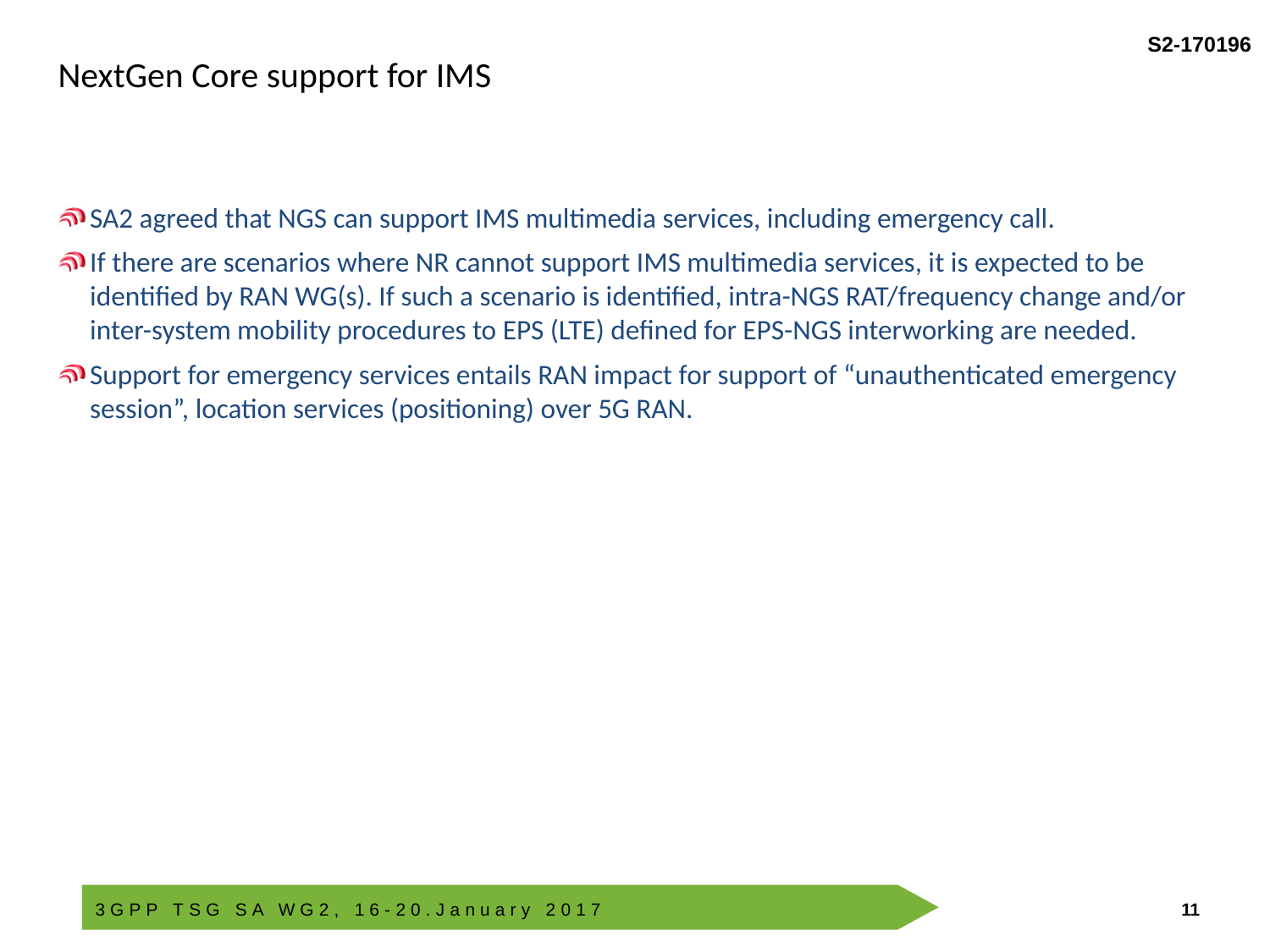

NextGen Core support for IMS
SA2 agreed that NGS can support IMS multimedia services, including emergency call.
If there are scenarios where NR cannot support IMS multimedia services, it is expected to be identified by RAN WG(s). If such a scenario is identified, intra-NGS RAT/frequency change and/or inter-system mobility procedures to EPS (LTE) defined for EPS-NGS interworking are needed.
Support for emergency services entails RAN impact for support of “unauthenticated emergency session”, location services (positioning) over 5G RAN.